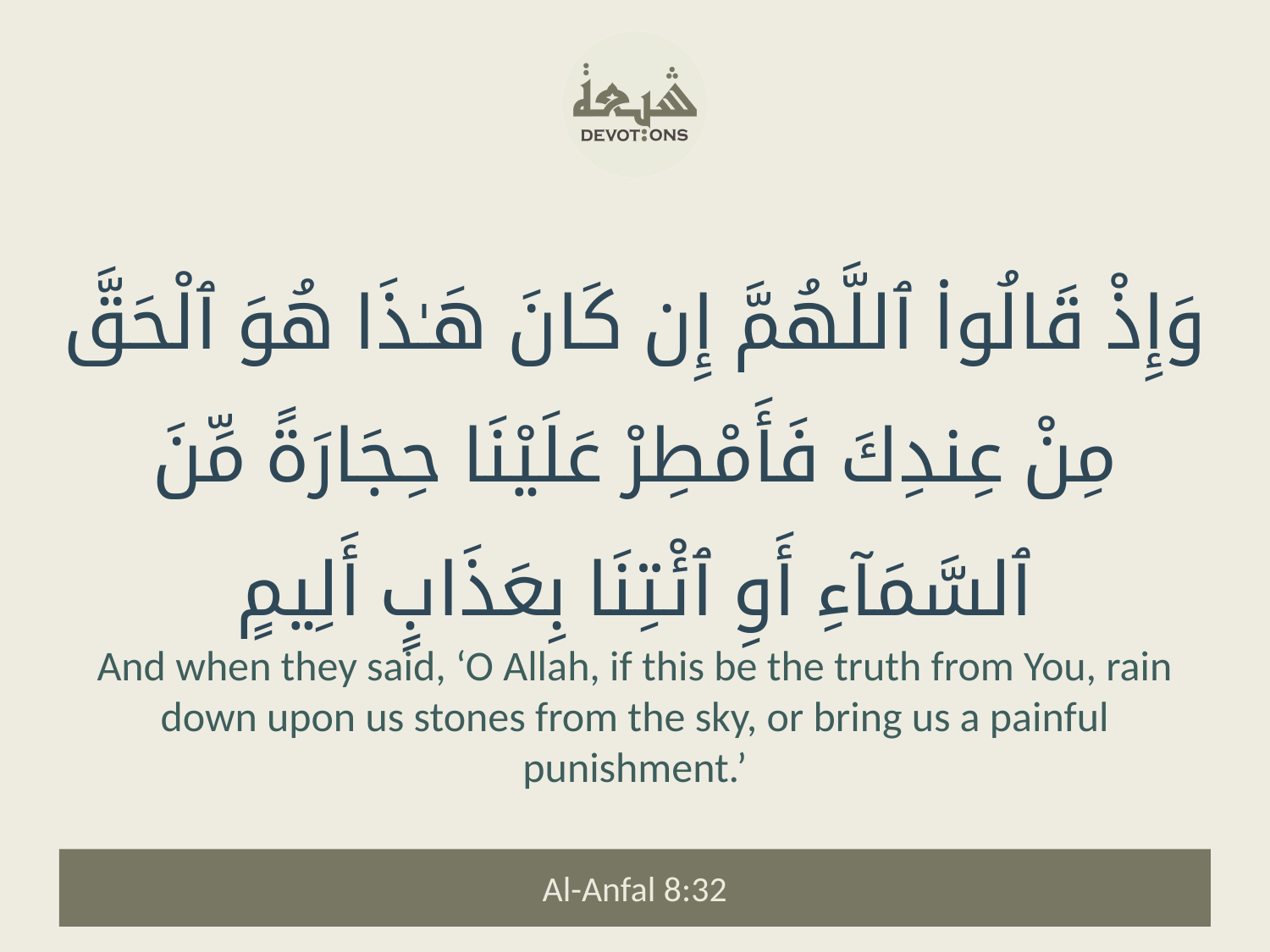

وَإِذْ قَالُوا۟ ٱللَّهُمَّ إِن كَانَ هَـٰذَا هُوَ ٱلْحَقَّ مِنْ عِندِكَ فَأَمْطِرْ عَلَيْنَا حِجَارَةً مِّنَ ٱلسَّمَآءِ أَوِ ٱئْتِنَا بِعَذَابٍ أَلِيمٍ
And when they said, ‘O Allah, if this be the truth from You, rain down upon us stones from the sky, or bring us a painful punishment.’
Al-Anfal 8:32